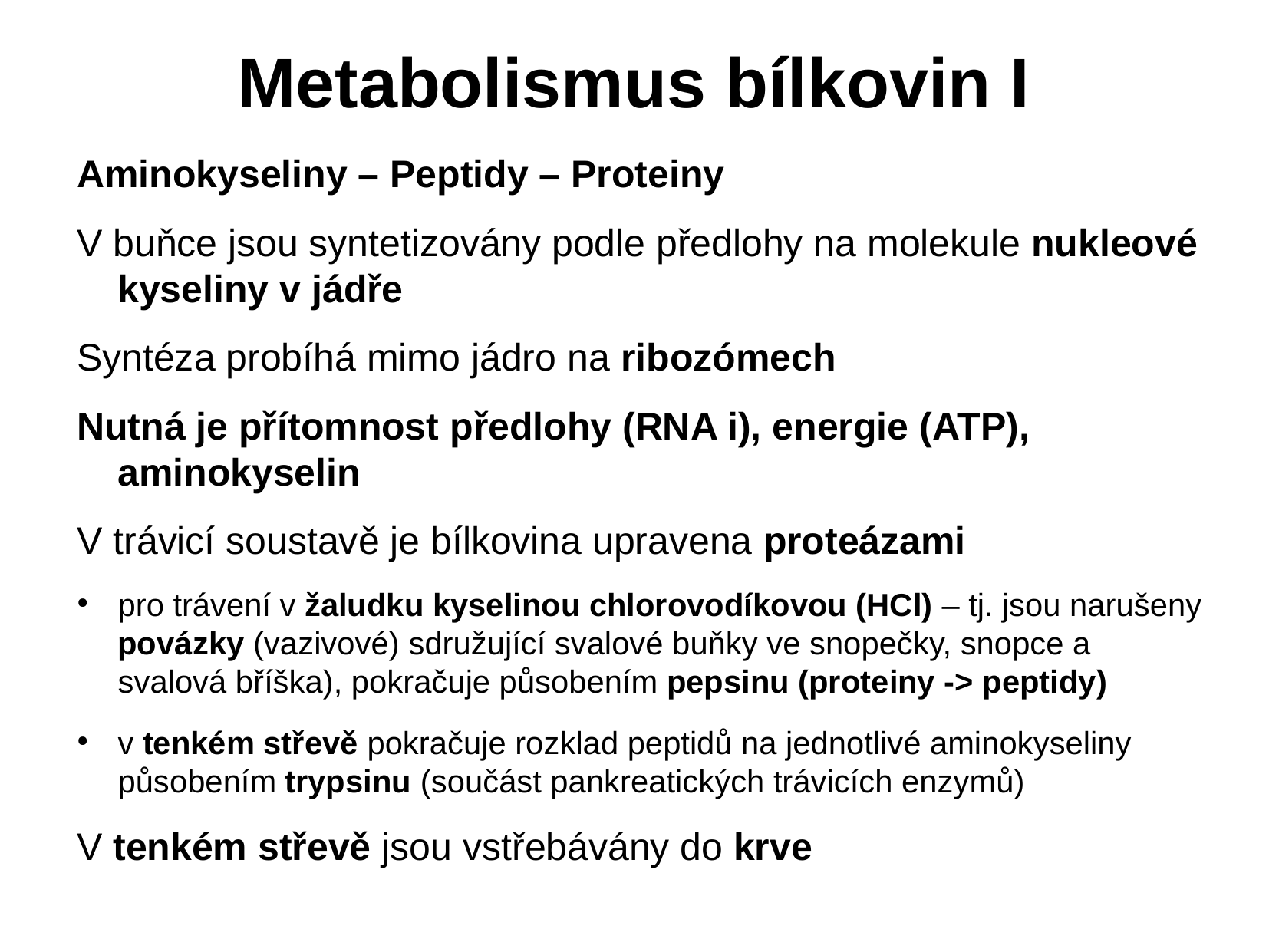

# Metabolismus bílkovin I
Aminokyseliny – Peptidy – Proteiny
V buňce jsou syntetizovány podle předlohy na molekule nukleové kyseliny v jádře
Syntéza probíhá mimo jádro na ribozómech
Nutná je přítomnost předlohy (RNA i), energie (ATP), aminokyselin
V trávicí soustavě je bílkovina upravena proteázami
pro trávení v žaludku kyselinou chlorovodíkovou (HCl) – tj. jsou narušeny povázky (vazivové) sdružující svalové buňky ve snopečky, snopce a svalová bříška), pokračuje působením pepsinu (proteiny -> peptidy)
v tenkém střevě pokračuje rozklad peptidů na jednotlivé aminokyseliny působením trypsinu (součást pankreatických trávicích enzymů)
V tenkém střevě jsou vstřebávány do krve